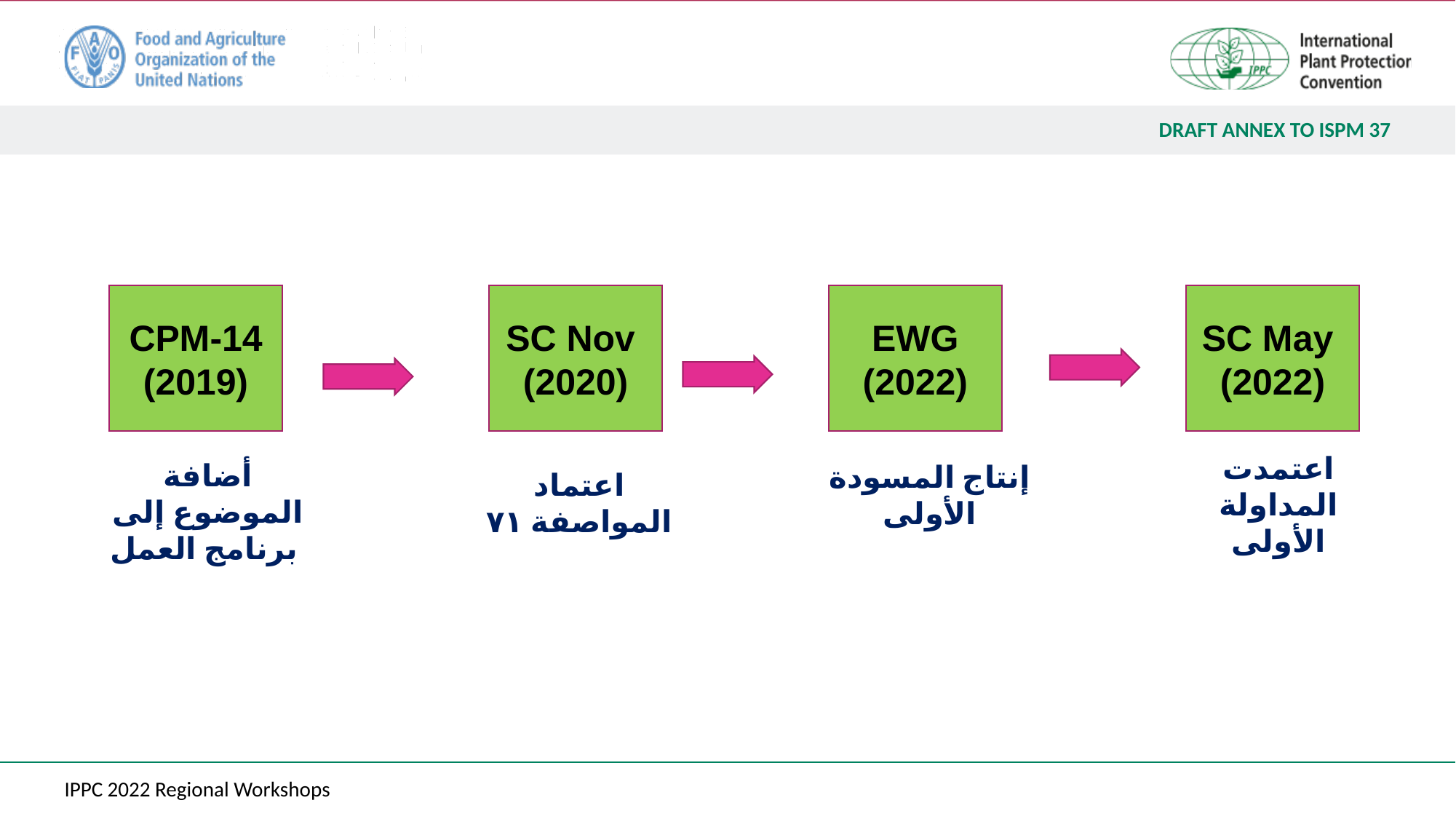

CPM-14 (2019)
SC Nov  (2020)
EWG
(2022)
SC May  (2022)

اعتمدت المداولة الأولى
أضافة الموضوع إلى برنامج العمل
إنتاج المسودة الأولى
اعتماد المواصفة ٧١